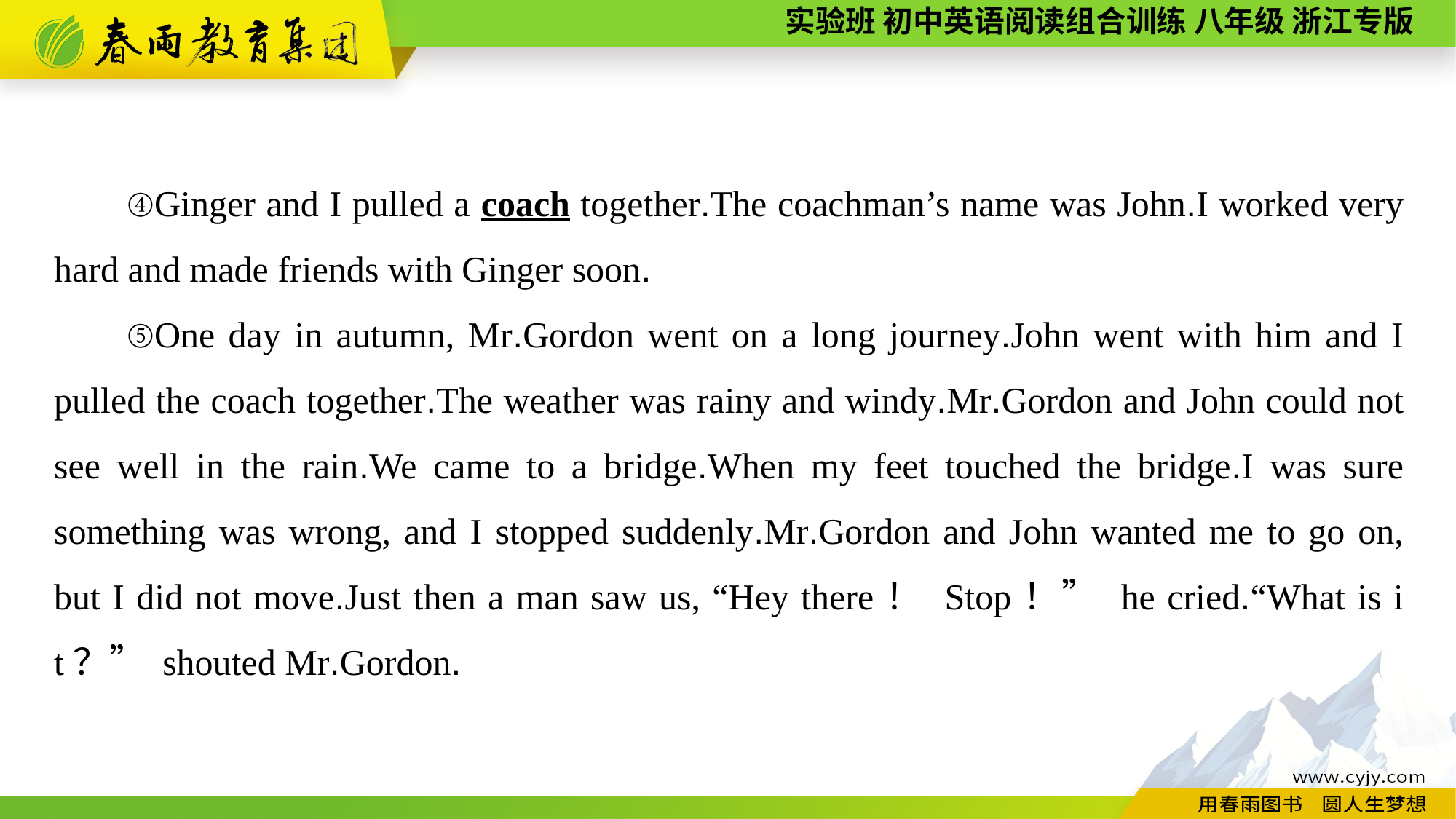

④Ginger and I pulled a coach together.The coachman’s name was John.I worked very hard and made friends with Ginger soon.
⑤One day in autumn, Mr.Gordon went on a long journey.John went with him and I pulled the coach together.The weather was rainy and windy.Mr.Gordon and John could not see well in the rain.We came to a bridge.When my feet touched the bridge.I was sure something was wrong, and I stopped suddenly.Mr.Gordon and John wanted me to go on, but I did not move.Just then a man saw us, “Hey there！ Stop！” he cried.“What is it？” shouted Mr.Gordon.